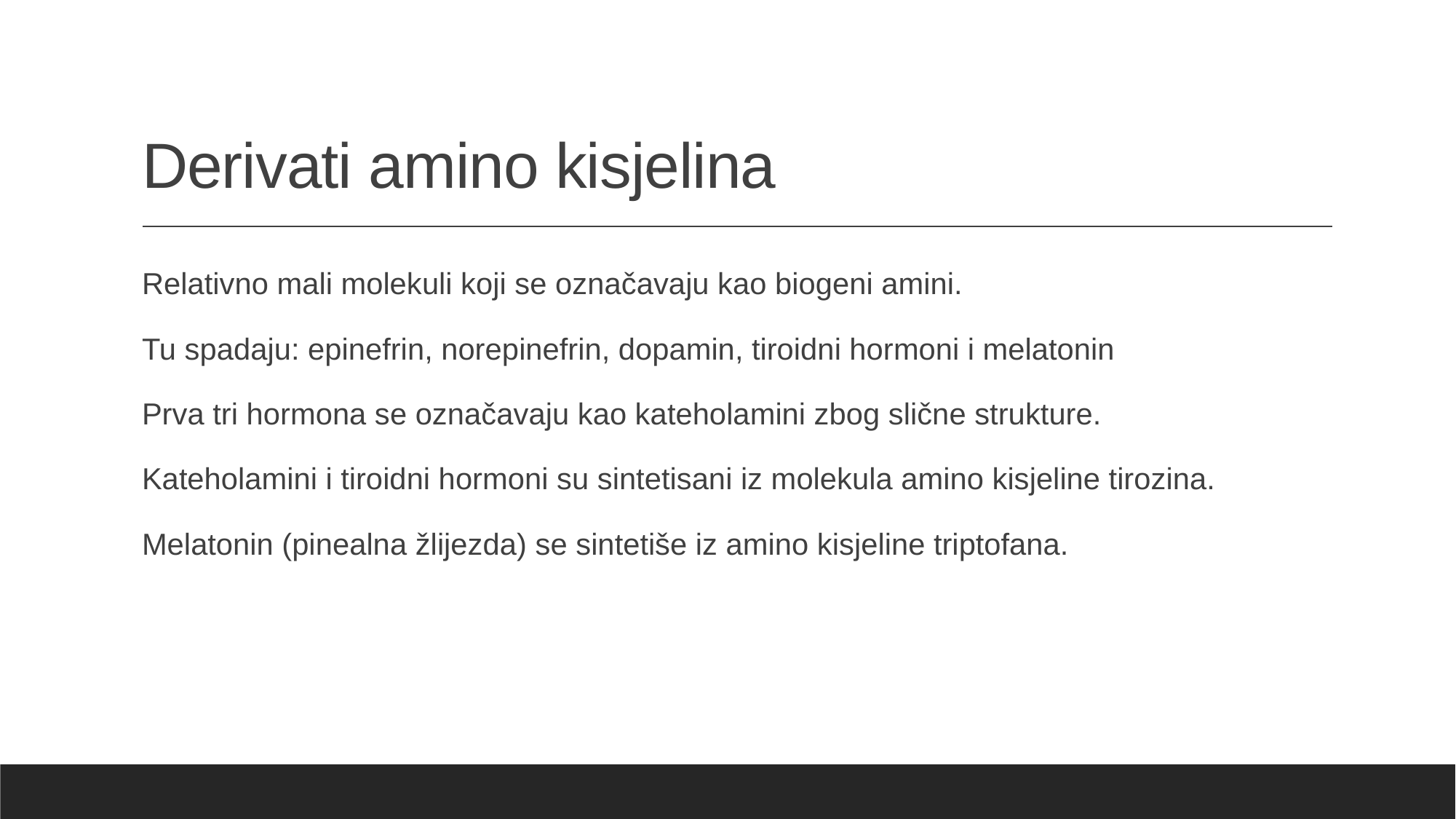

# Derivati amino kisjelina
Relativno mali molekuli koji se označavaju kao biogeni amini.
Tu spadaju: epinefrin, norepinefrin, dopamin, tiroidni hormoni i melatonin
Prva tri hormona se označavaju kao kateholamini zbog slične strukture.
Kateholamini i tiroidni hormoni su sintetisani iz molekula amino kisjeline tirozina.
Melatonin (pinealna žlijezda) se sintetiše iz amino kisjeline triptofana.